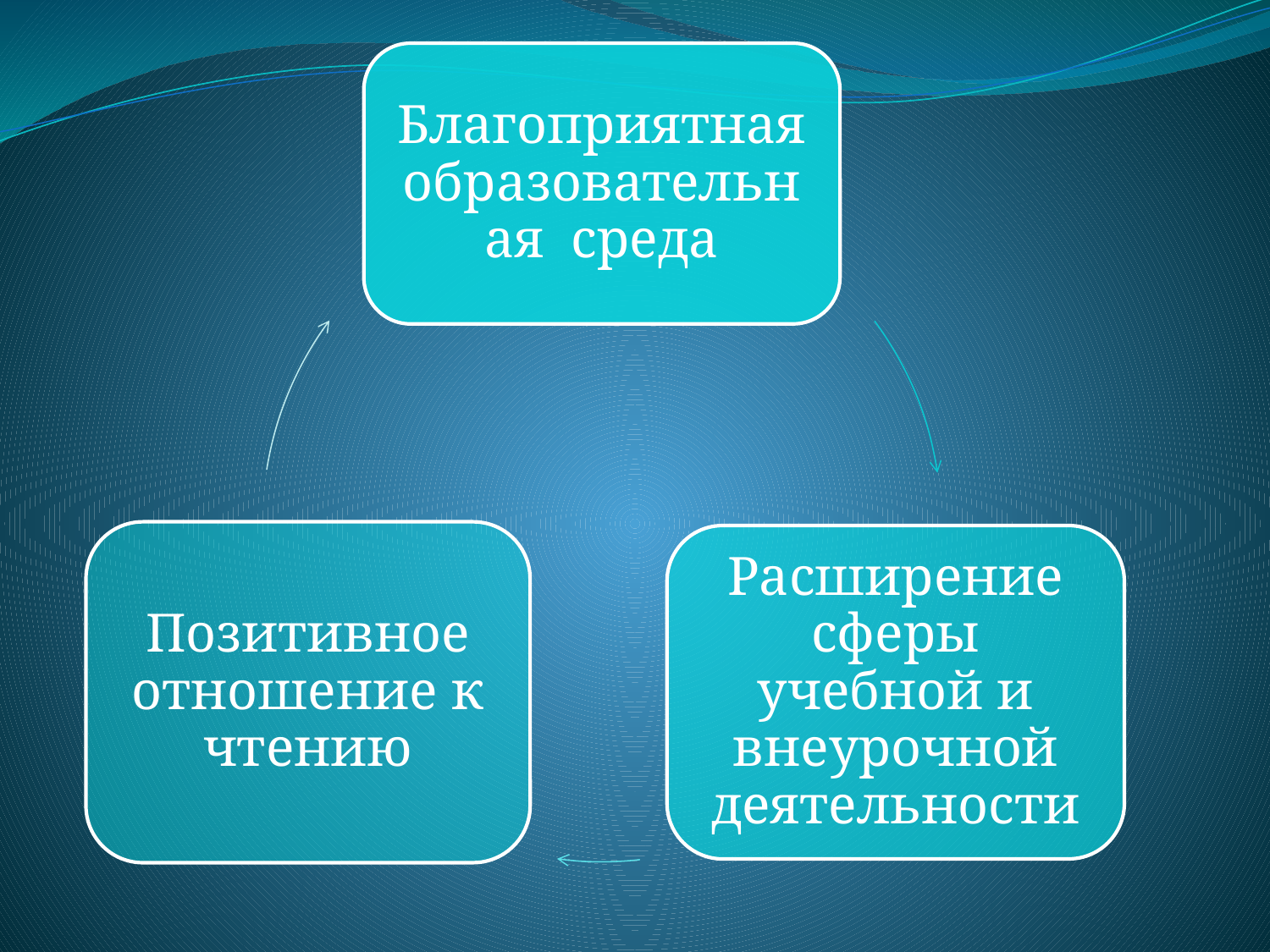

Благоприятная образовательная  среда
Расширение сферы учебной и внеурочной деятельности
Позитивное отношение к чтению
#